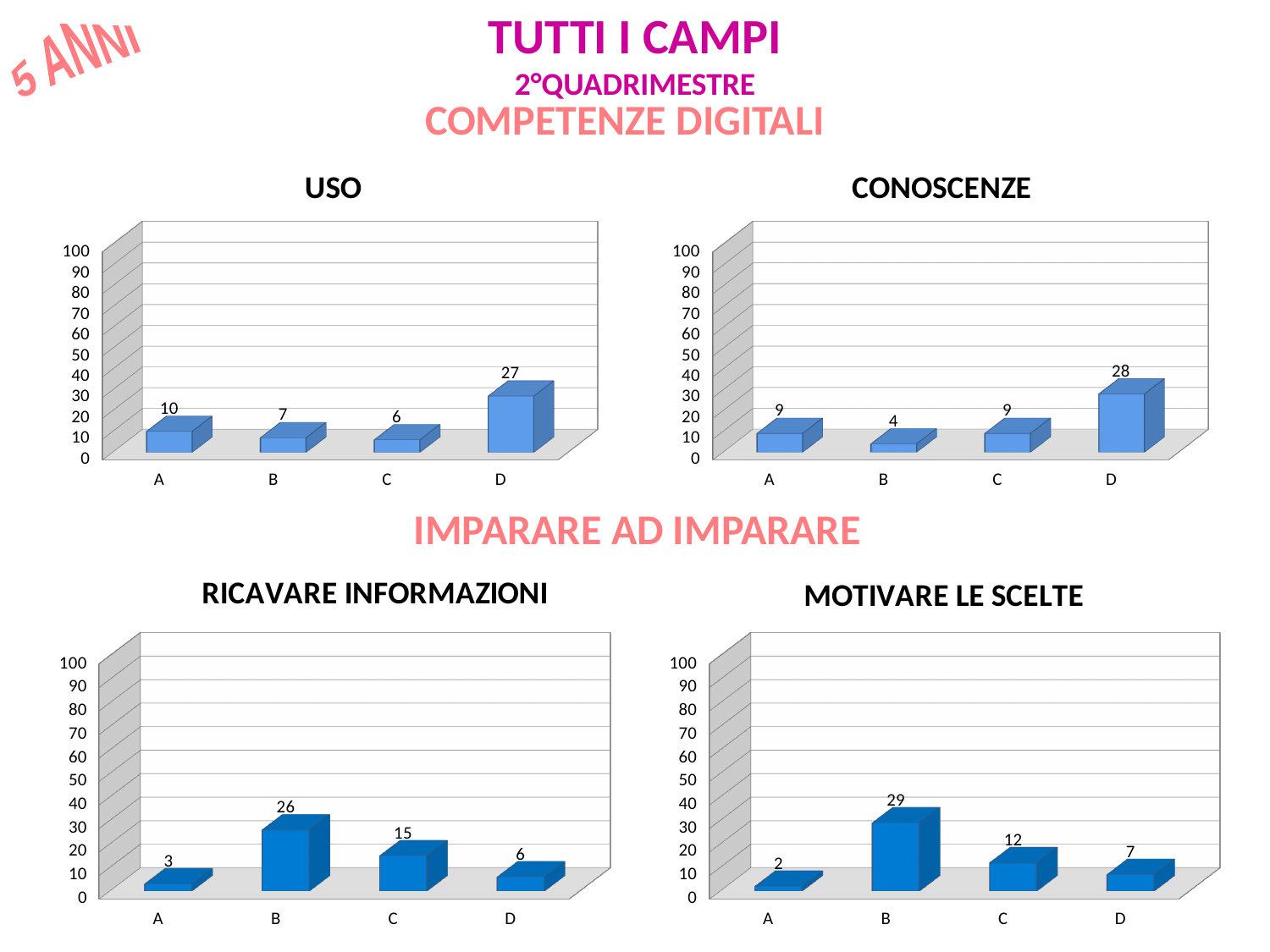

TUTTI I CAMPI
2°QUADRIMESTRE
5 ANNI
Competenze digitali

[unsupported chart]

[unsupported chart]

Imparare ad imparare

[unsupported chart]

[unsupported chart]